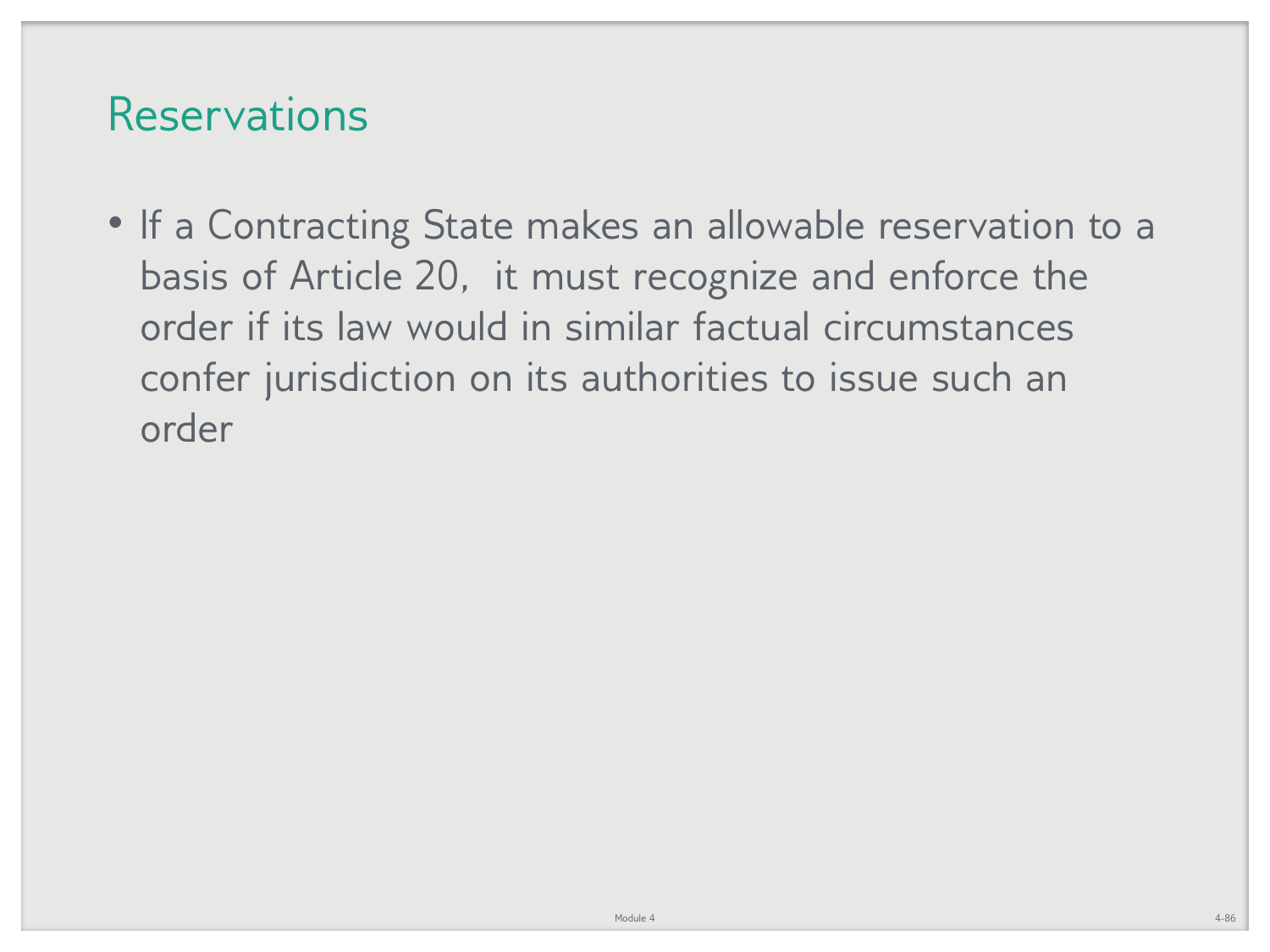

# Reservations
If a Contracting State makes an allowable reservation to a basis of Article 20,  it must recognize and enforce the order if its law would in similar factual circumstances confer jurisdiction on its authorities to issue such an order
Module 4
4-86